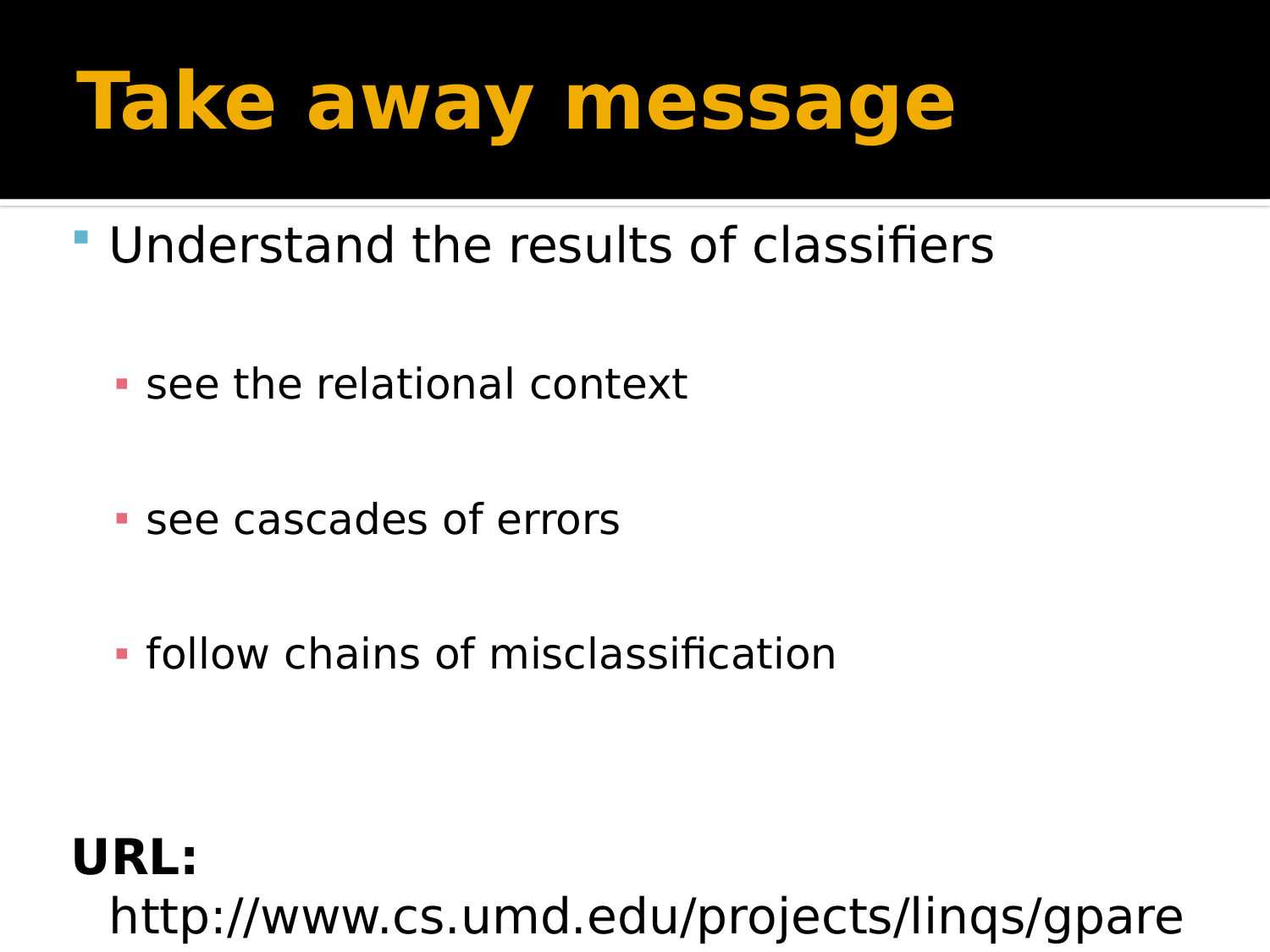

# Take away message
Understand the results of classifiers

see the relational context

see cascades of errors

follow chains of misclassification

URL: http://www.cs.umd.edu/projects/linqs/gpare